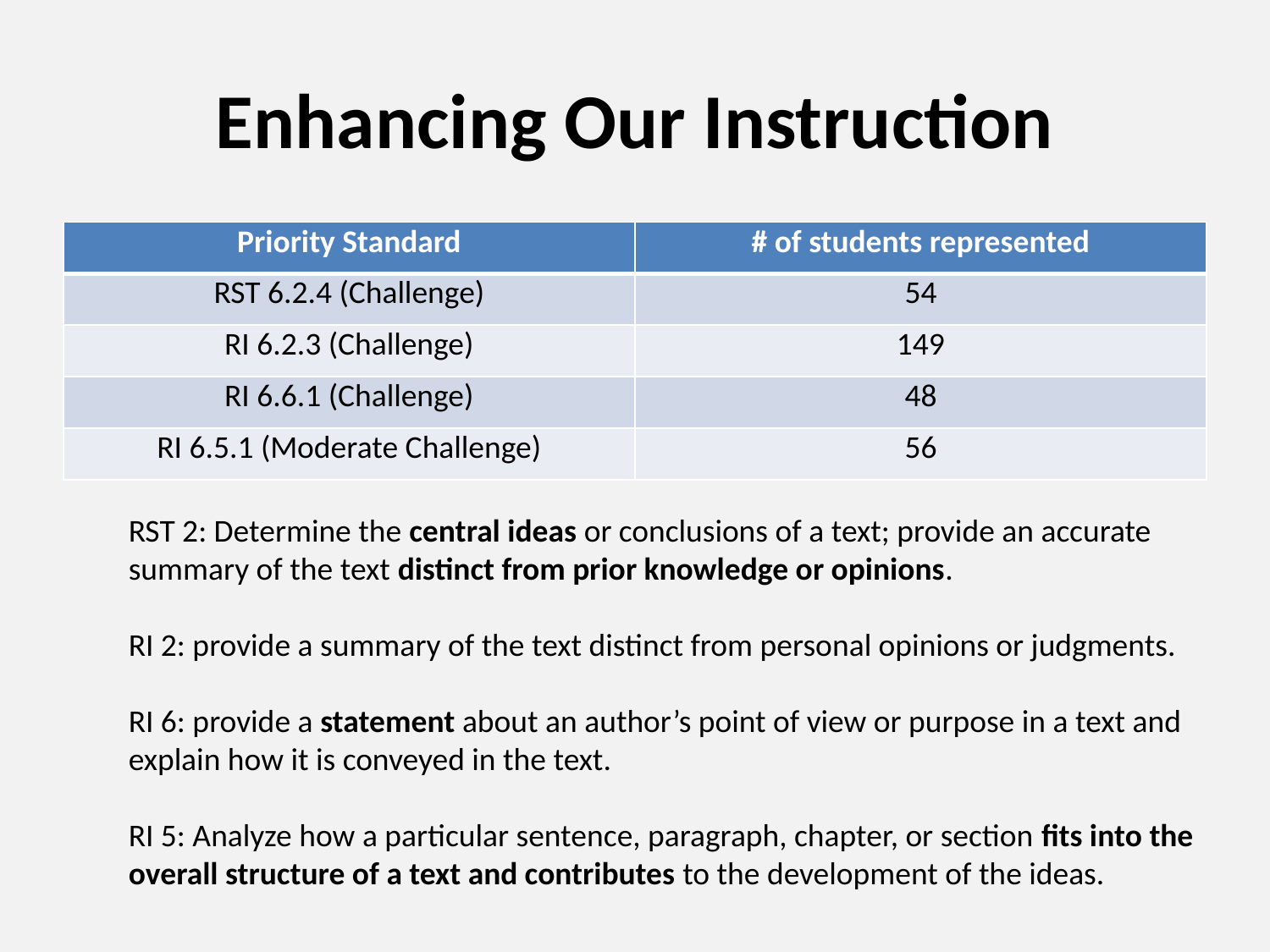

# Enhancing Our Instruction
| Priority Standard | # of students represented |
| --- | --- |
| RST 6.2.4 (Challenge) | 54 |
| RI 6.2.3 (Challenge) | 149 |
| RI 6.6.1 (Challenge) | 48 |
| RI 6.5.1 (Moderate Challenge) | 56 |
RST 2: Determine the central ideas or conclusions of a text; provide an accurate summary of the text distinct from prior knowledge or opinions.

RI 2: provide a summary of the text distinct from personal opinions or judgments.

RI 6: provide a statement about an author’s point of view or purpose in a text and explain how it is conveyed in the text.

RI 5: Analyze how a particular sentence, paragraph, chapter, or section fits into the overall structure of a text and contributes to the development of the ideas.